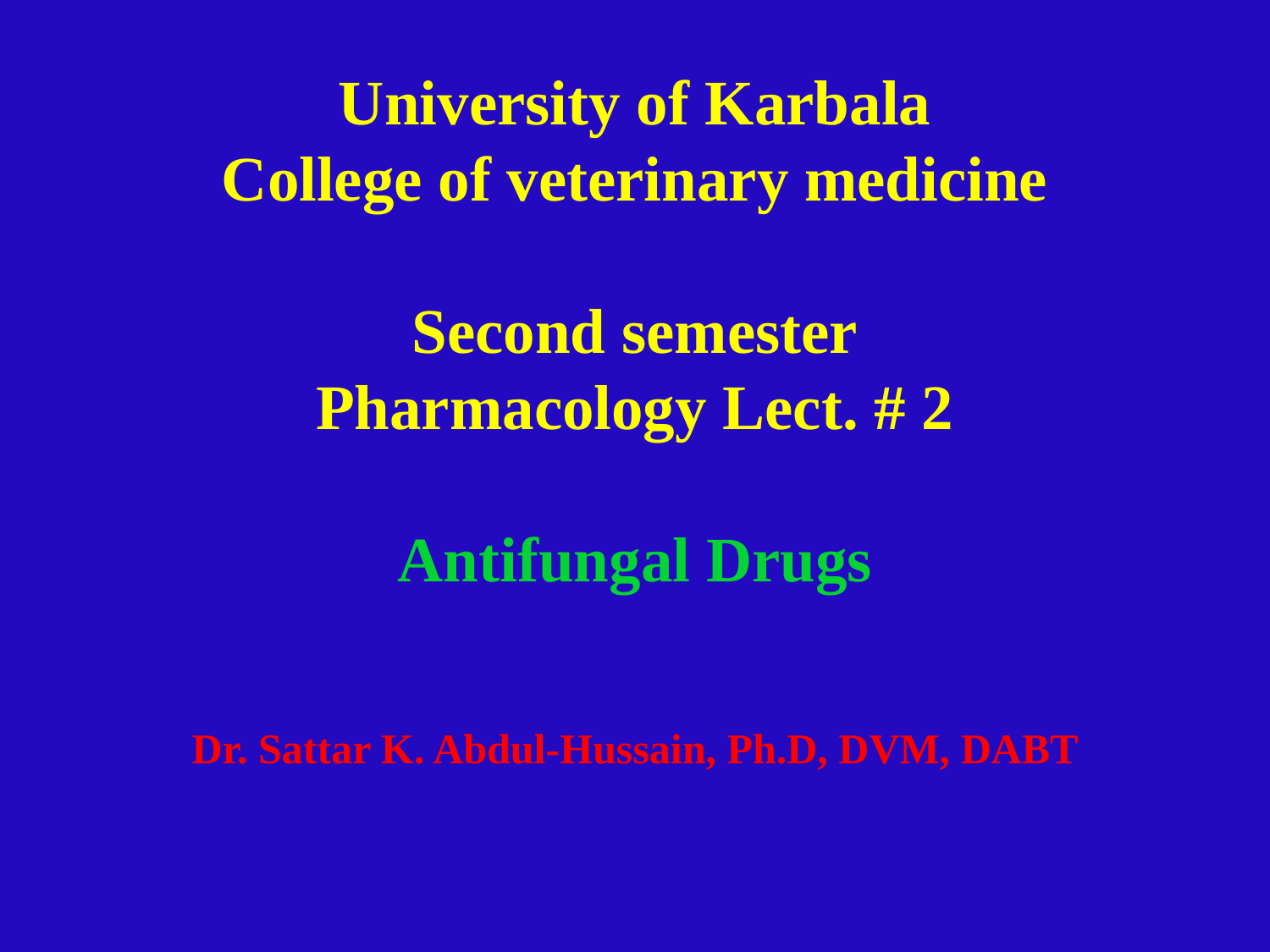

# University of Karbala College of veterinary medicine Second semester Pharmacology Lect. # 2 Antifungal Drugs Dr. Sattar K. Abdul-Hussain, Ph.D, DVM, DABT